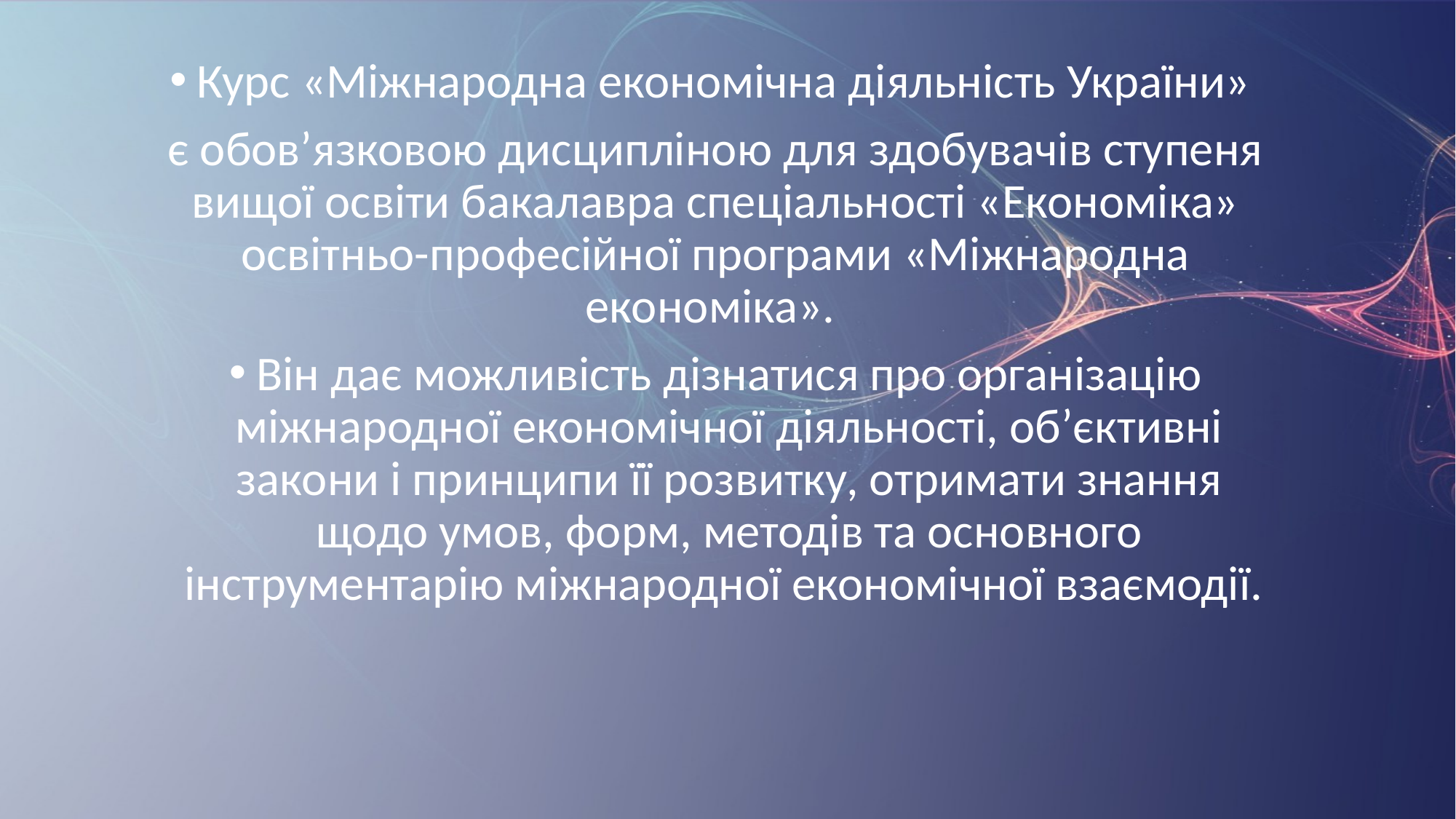

Курс «Міжнародна економічна діяльність України»
є обов’язковою дисципліною для здобувачів ступеня вищої освіти бакалавра спеціальності «Економіка» освітньо-професійної програми «Міжнародна економіка».
Він дає можливість дізнатися про організацію міжнародної економічної діяльності, об’єктивні закони і принципи її розвитку, отримати знання щодо умов, форм, методів та основного інструментарію міжнародної економічної взаємодії.